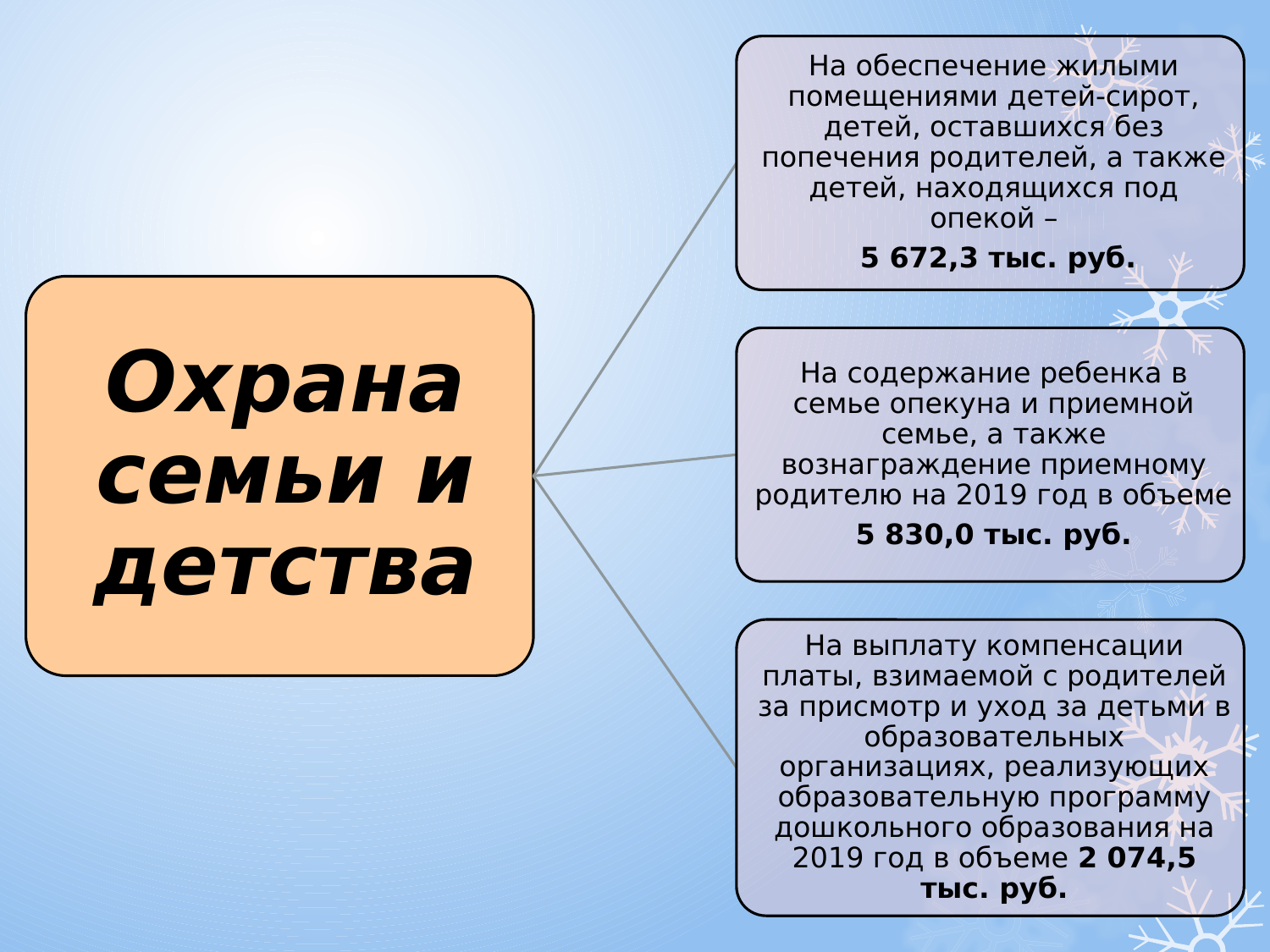

Охрана семьи и детства

На обеспечение жилыми помещениями детей-сирот, детей, оставшихся без попечения родителей, а также детей, находящихся под опекой –
 5 672,3 тыс. руб.

На содержание ребенка в семье опекуна и приемной семье, а также вознаграждение приемному родителю на 2019 год в объеме
5 830,0 тыс. руб.

На выплату компенсации платы, взимаемой с родителей за присмотр и уход за детьми в образовательных организациях, реализующих образовательную программу дошкольного образования на 2019 год в объеме 2 074,5 тыс. руб.